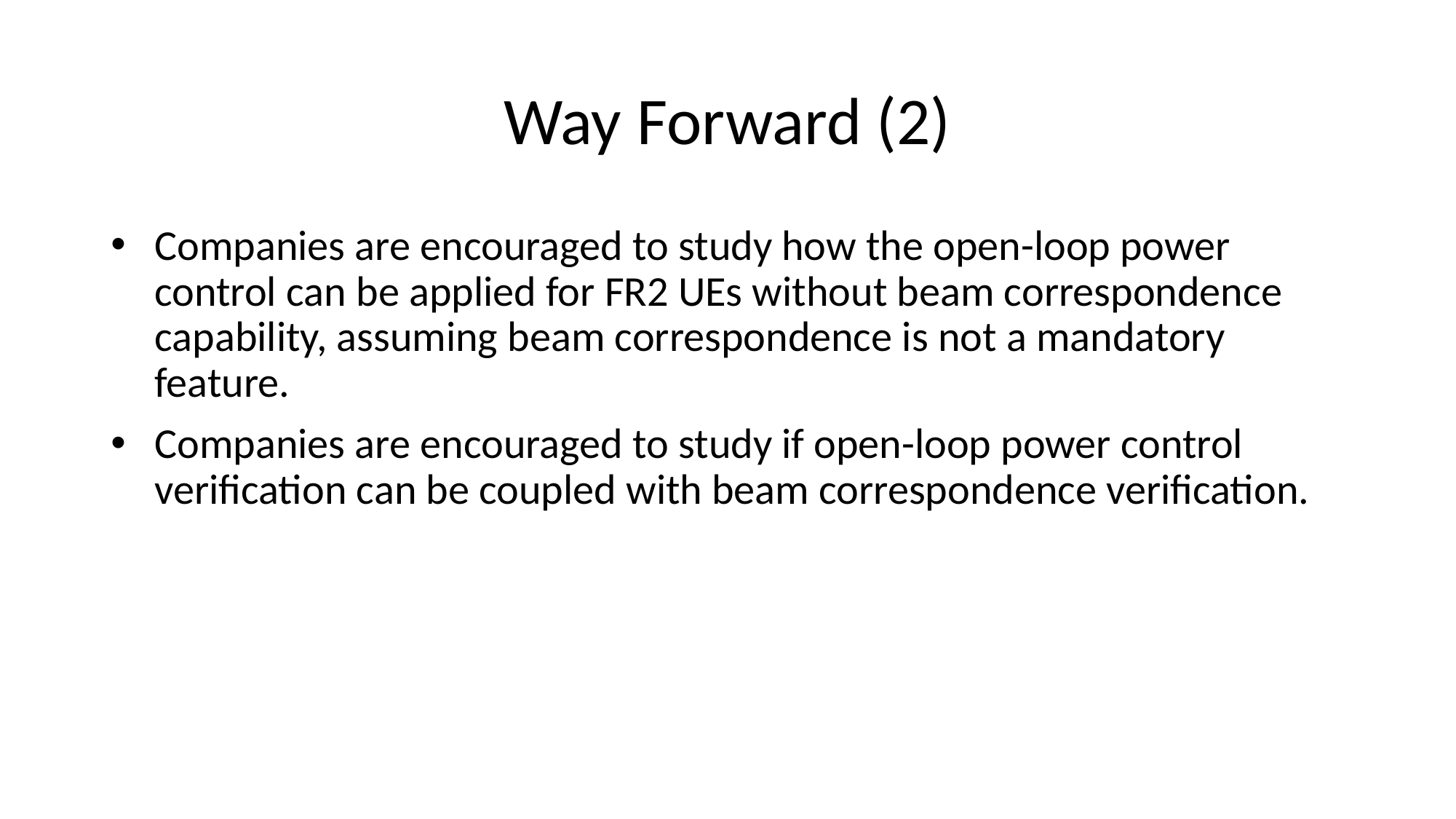

# Way Forward (2)
Companies are encouraged to study how the open-loop power control can be applied for FR2 UEs without beam correspondence capability, assuming beam correspondence is not a mandatory feature.
Companies are encouraged to study if open-loop power control verification can be coupled with beam correspondence verification.